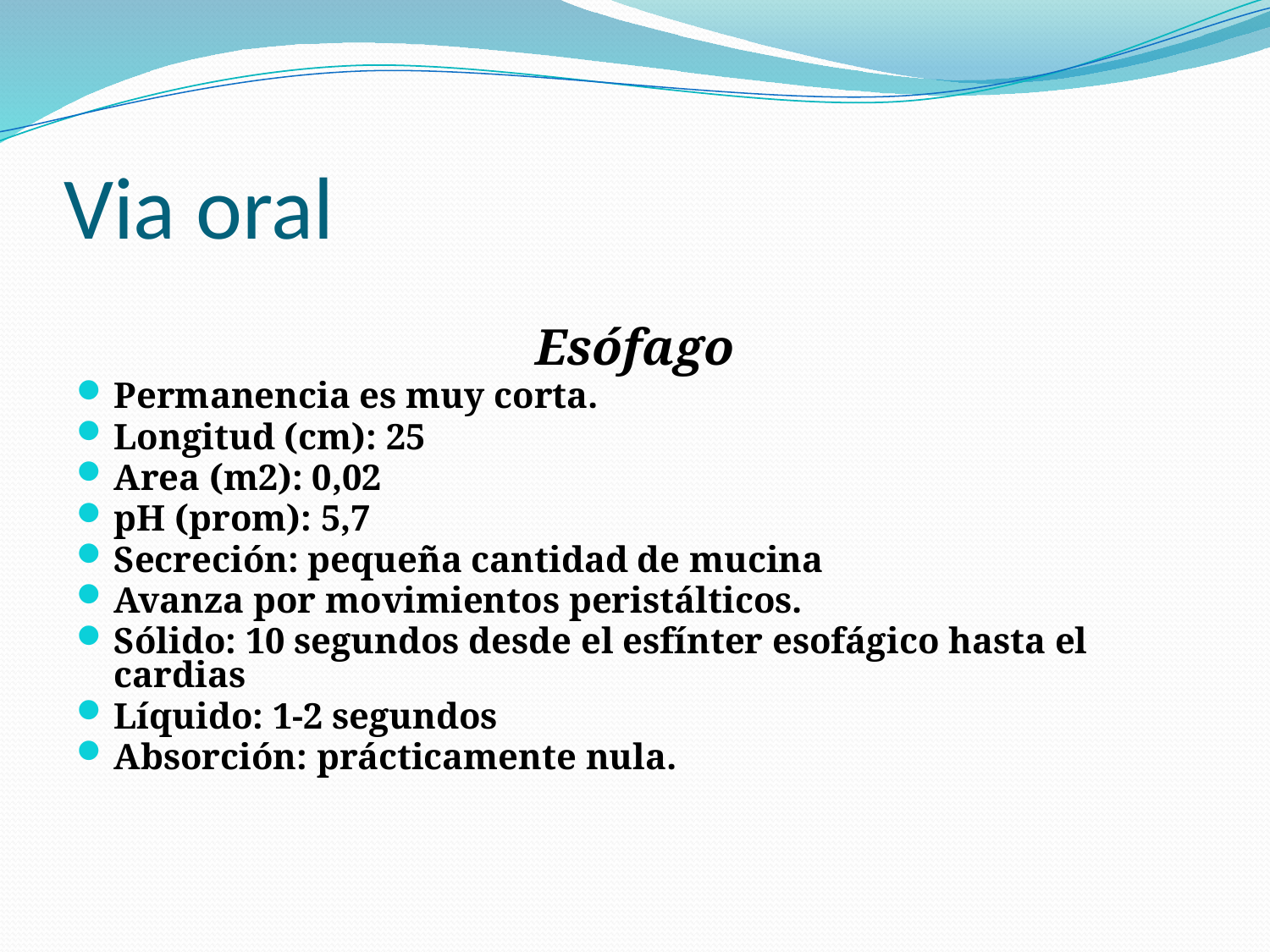

# Via oral

Esófago
Permanencia es muy corta.
Longitud (cm): 25
Area (m2): 0,02
pH (prom): 5,7
Secreción: pequeña cantidad de mucina
Avanza por movimientos peristálticos.
Sólido: 10 segundos desde el esfínter esofágico hasta el cardias
Líquido: 1-2 segundos
Absorción: prácticamente nula.